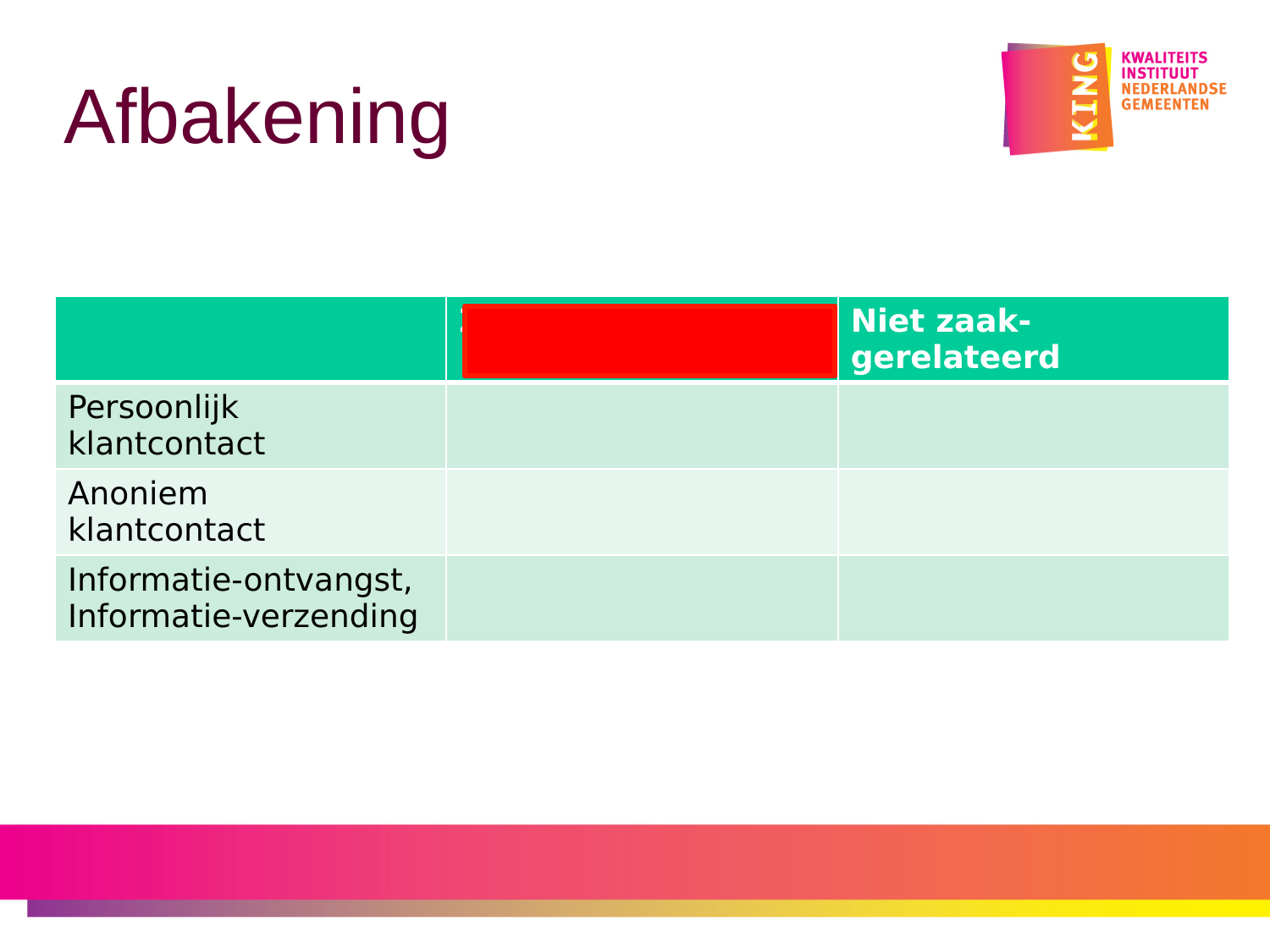

# Afbakening
|  | Zaak-gerelateerd | Niet zaak-gerelateerd |
| --- | --- | --- |
| Persoonlijk klantcontact |  |  |
| Anoniem klantcontact |  |  |
| Informatie-ontvangst, Informatie-verzending |  |  |